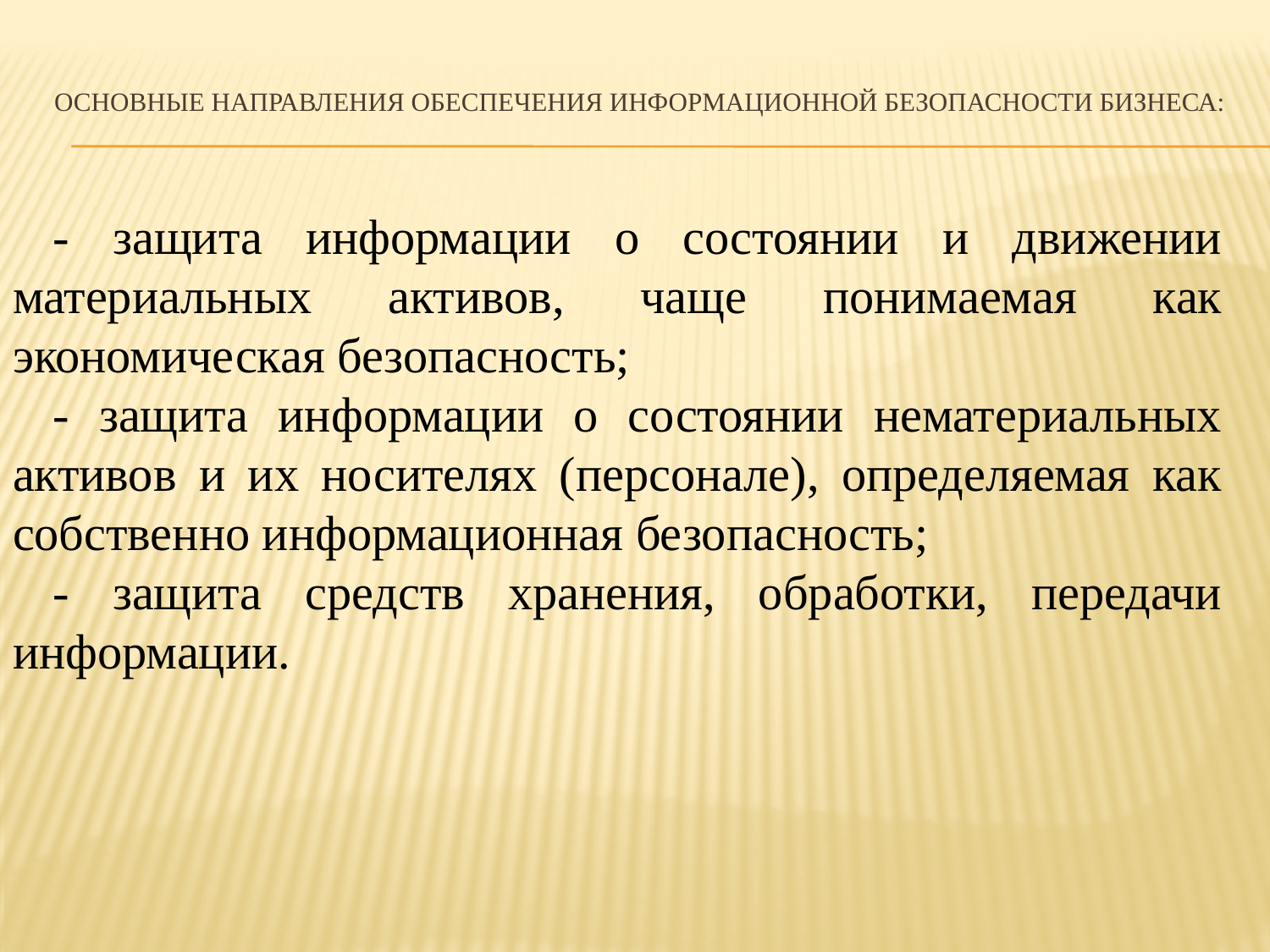

# Основные направления обеспечения информационной безопасности бизнеса:
- защита информации о состоянии и движении материальных активов, чаще понимаемая как экономическая безопасность;
- защита информации о состоянии нематериальных активов и их носителях (персонале), определяемая как собственно информационная безопасность;
- защита средств хранения, обработки, передачи информации.